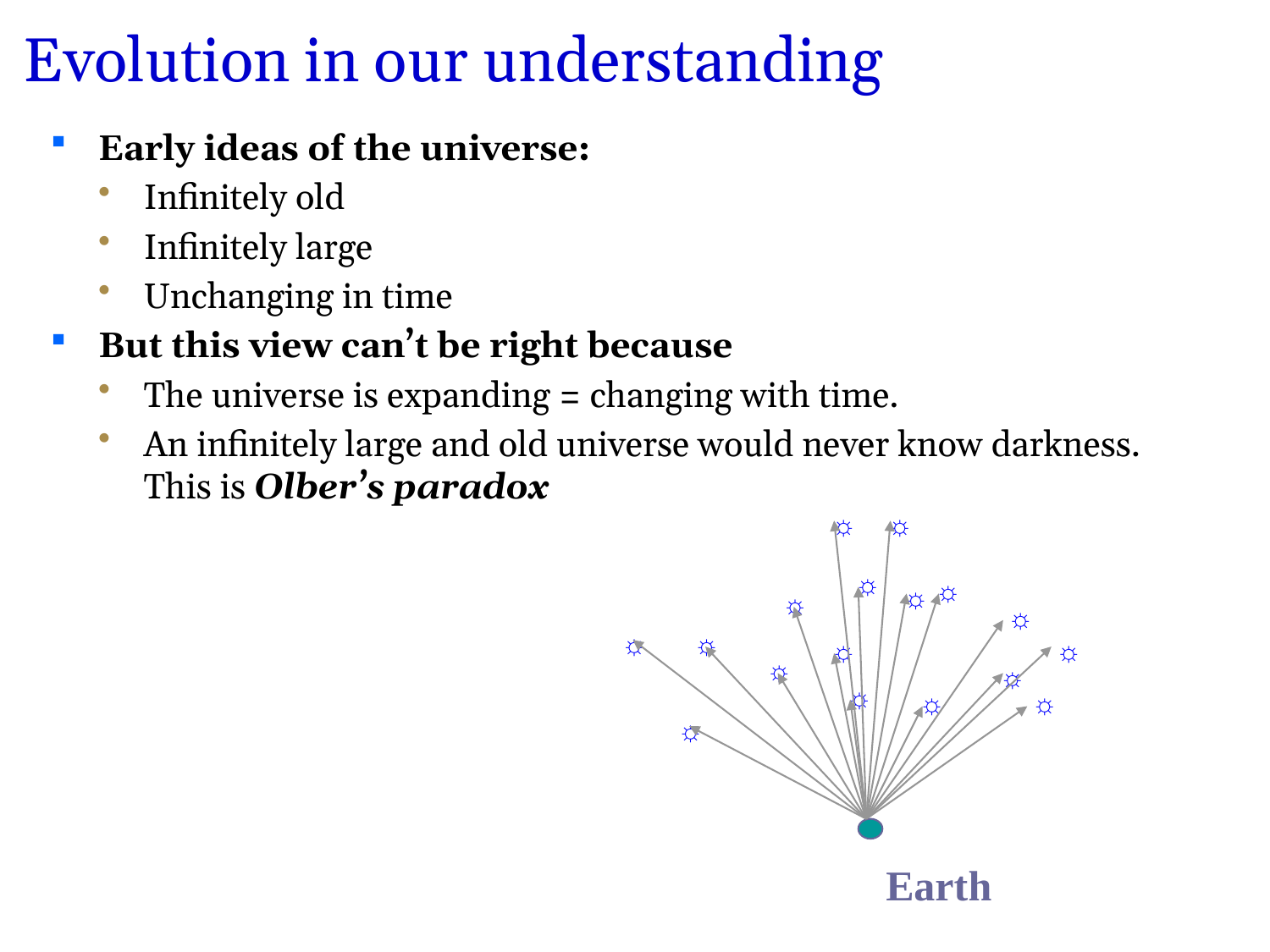

# Evolution in our understanding
Early ideas of the universe:
Infinitely old
Infinitely large
Unchanging in time
But this view can’t be right because
The universe is expanding = changing with time.
An infinitely large and old universe would never know darkness.  This is Olber’s paradox
☼
☼

☼
☼
☼
☼

☼

☼
☼

☼
☼

☼

☼

☼

☼
☼

☼

Earth